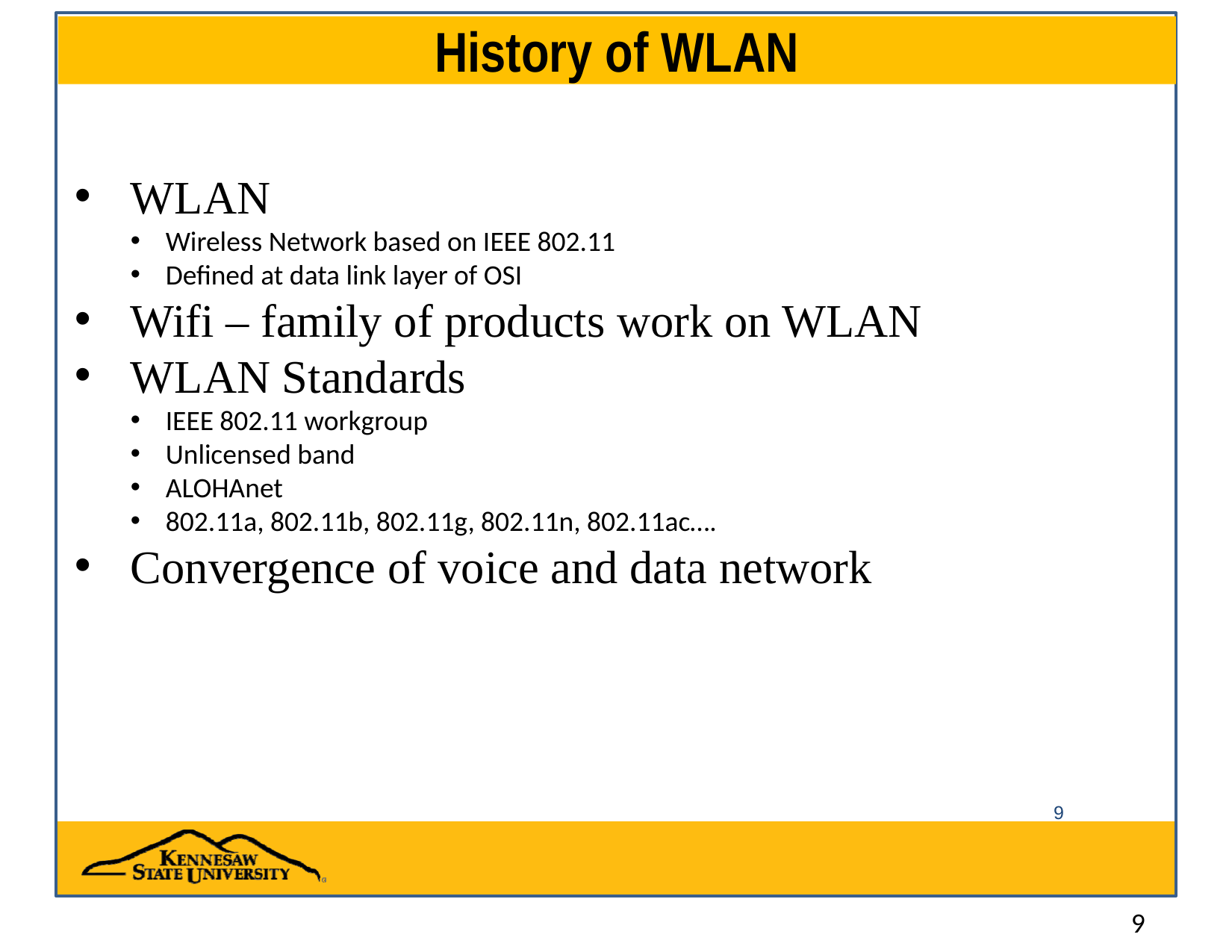

# History of WLAN
WLAN
Wireless Network based on IEEE 802.11
Defined at data link layer of OSI
Wifi – family of products work on WLAN
WLAN Standards
IEEE 802.11 workgroup
Unlicensed band
ALOHAnet
802.11a, 802.11b, 802.11g, 802.11n, 802.11ac….
Convergence of voice and data network
9